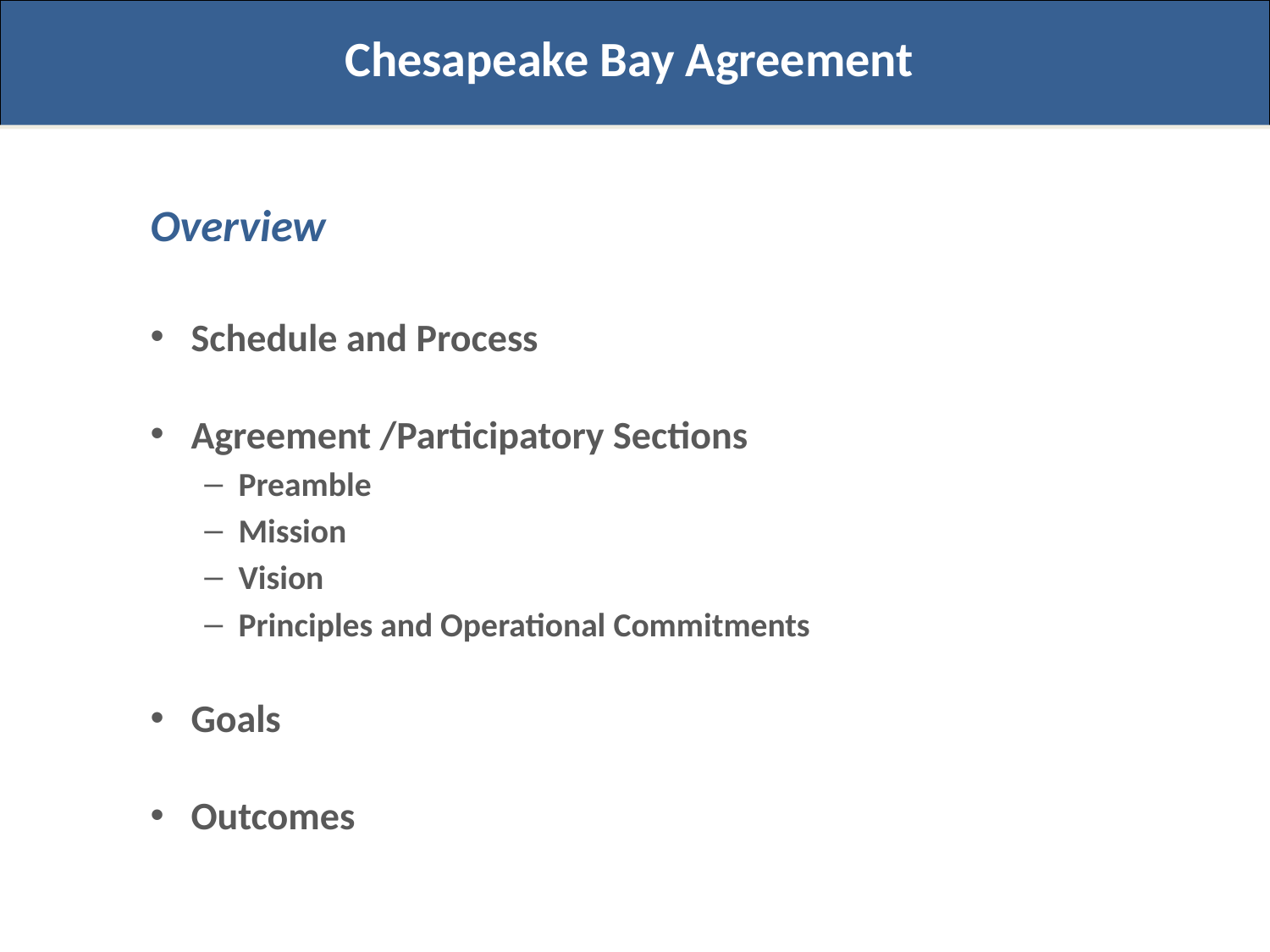

Chesapeake Bay Agreement
Overview

Schedule and Process

Agreement /Participatory Sections
Preamble
Mission
Vision
Principles and Operational Commitments

Goals

Outcomes